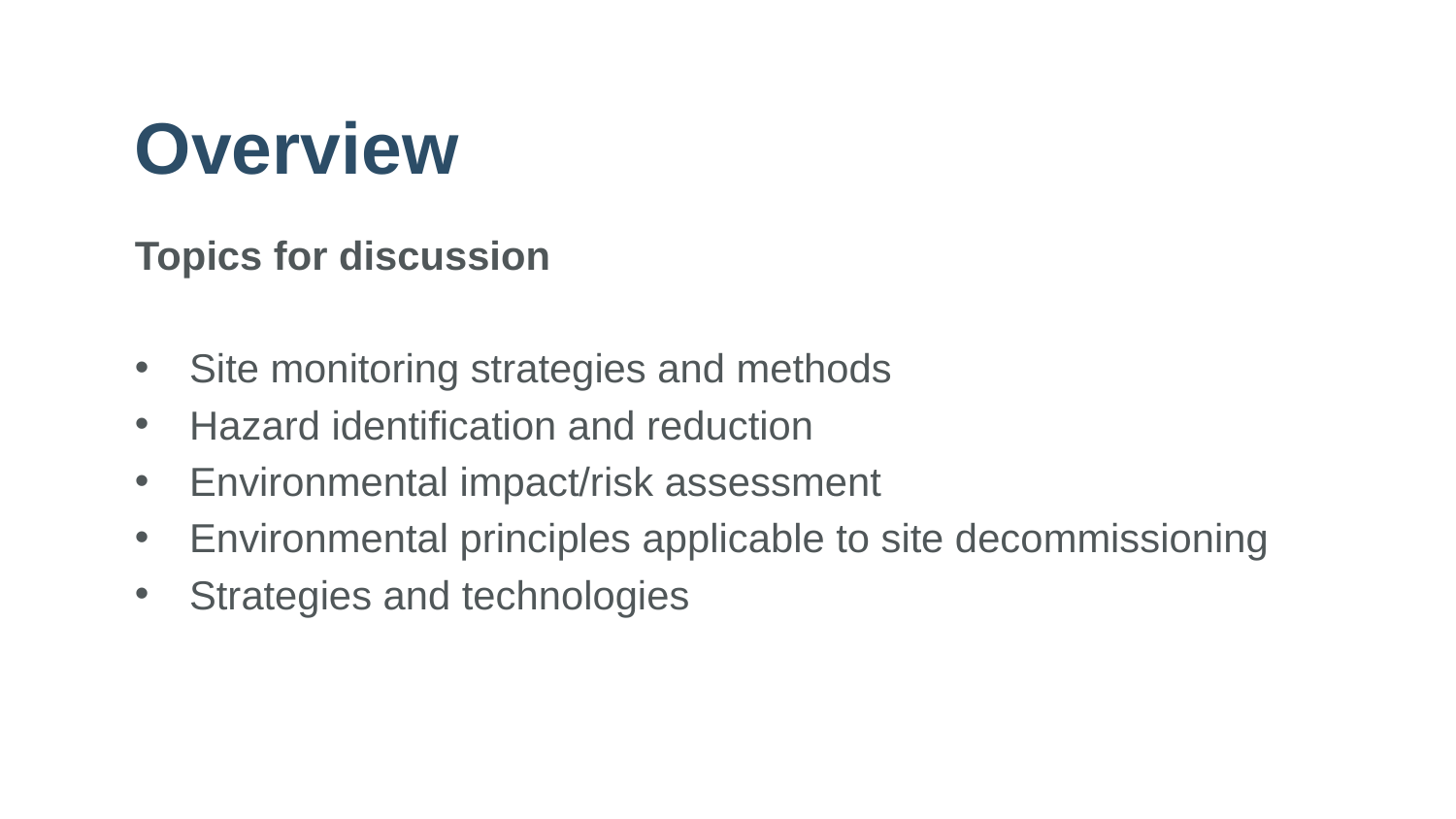

# Overview
Topics for discussion

Site monitoring strategies and methods
Hazard identification and reduction
Environmental impact/risk assessment
Environmental principles applicable to site decommissioning
Strategies and technologies